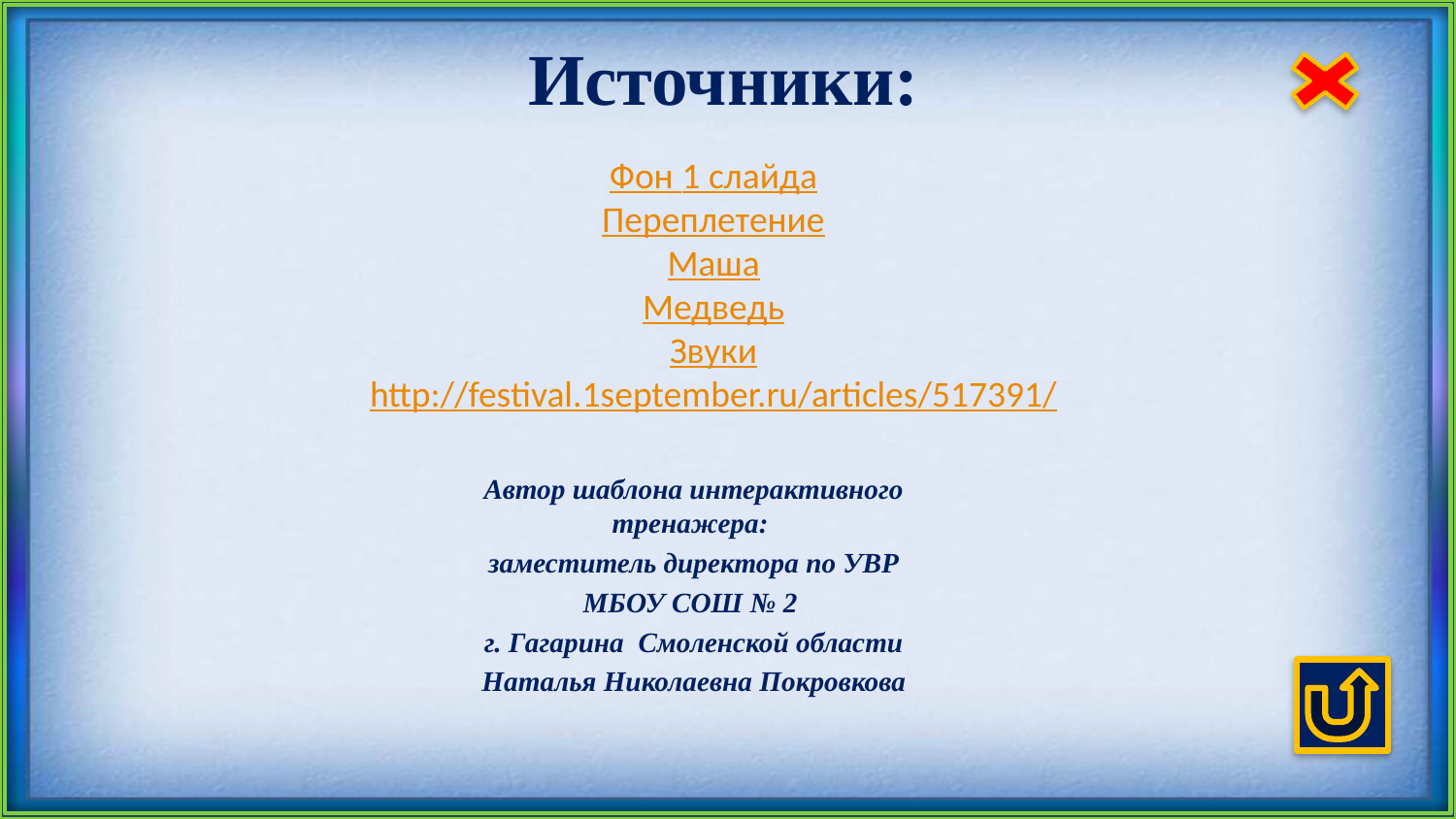

Источники:

Фон 1 слайда
Переплетение
Маша
Медведь
Звуки
http://festival.1september.ru/articles/517391/

Автор шаблона интерактивного тренажера:
заместитель директора по УВР
МБОУ СОШ № 2
г. Гагарина  Смоленской области
Наталья Николаевна Покровкова